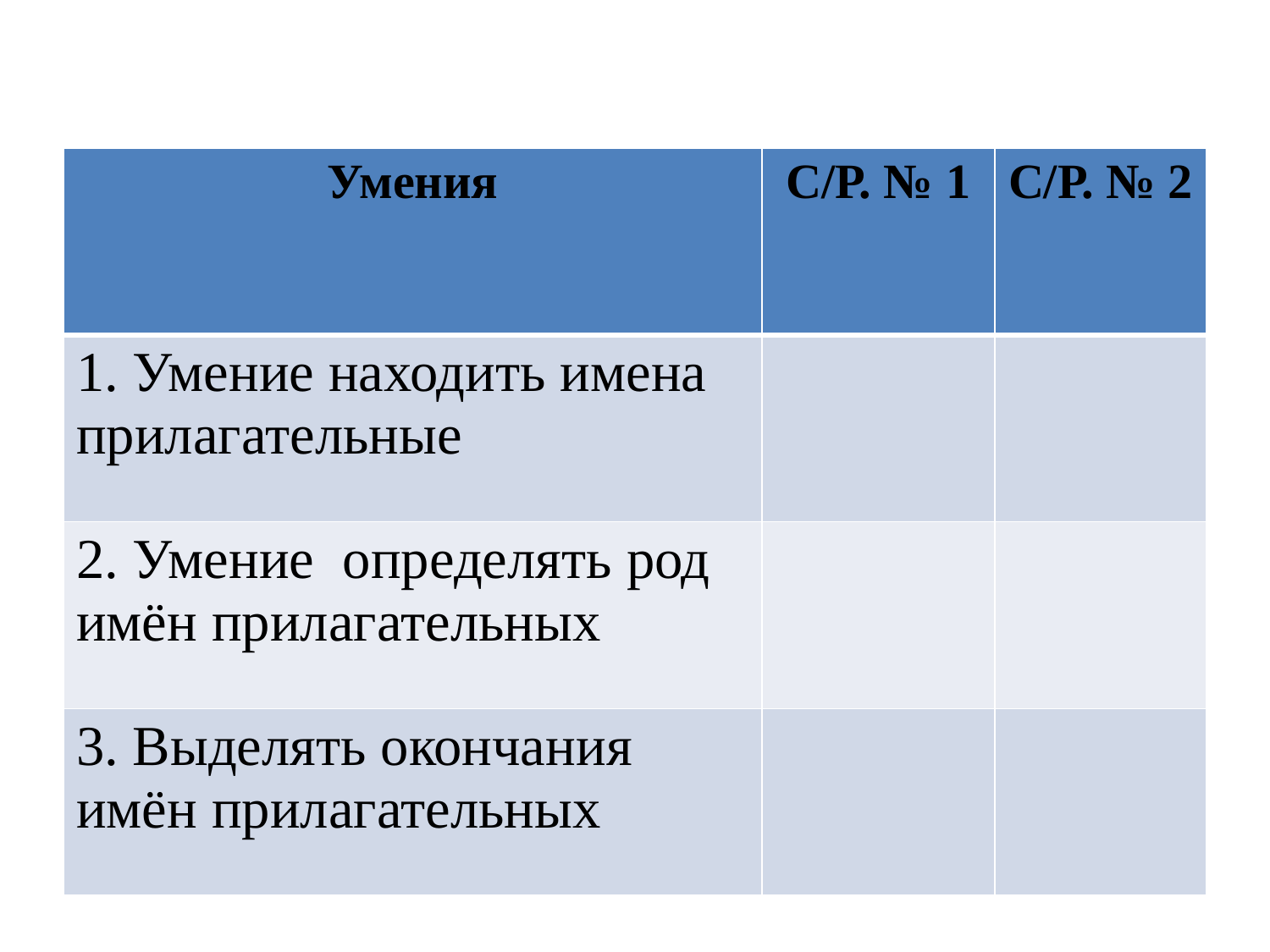

#
| Умения | С/Р. № 1 | С/Р. № 2 |
| --- | --- | --- |
| 1. Умение находить имена прилагательные |  |  |
| 2. Умение определять род имён прилагательных |  |  |
| 3. Выделять окончания имён прилагательных |  |  |